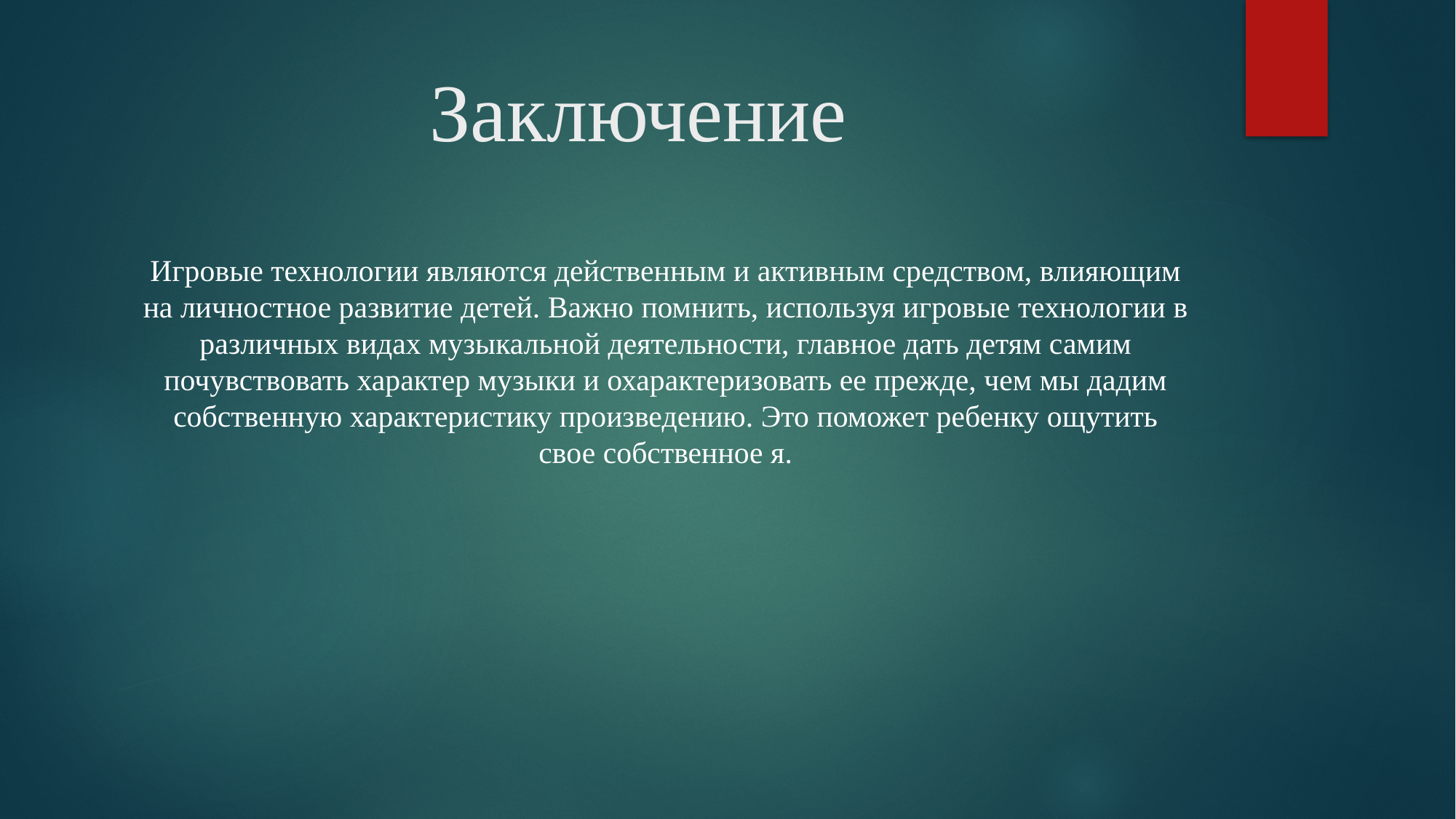

# Заключение
Игровые технологии являются действенным и активным средством, влияющим на личностное развитие детей. Важно помнить, используя игровые технологии в различных видах музыкальной деятельности, главное дать детям самим почувствовать характер музыки и охарактеризовать ее прежде, чем мы дадим собственную характеристику произведению. Это поможет ребенку ощутить свое собственное я.